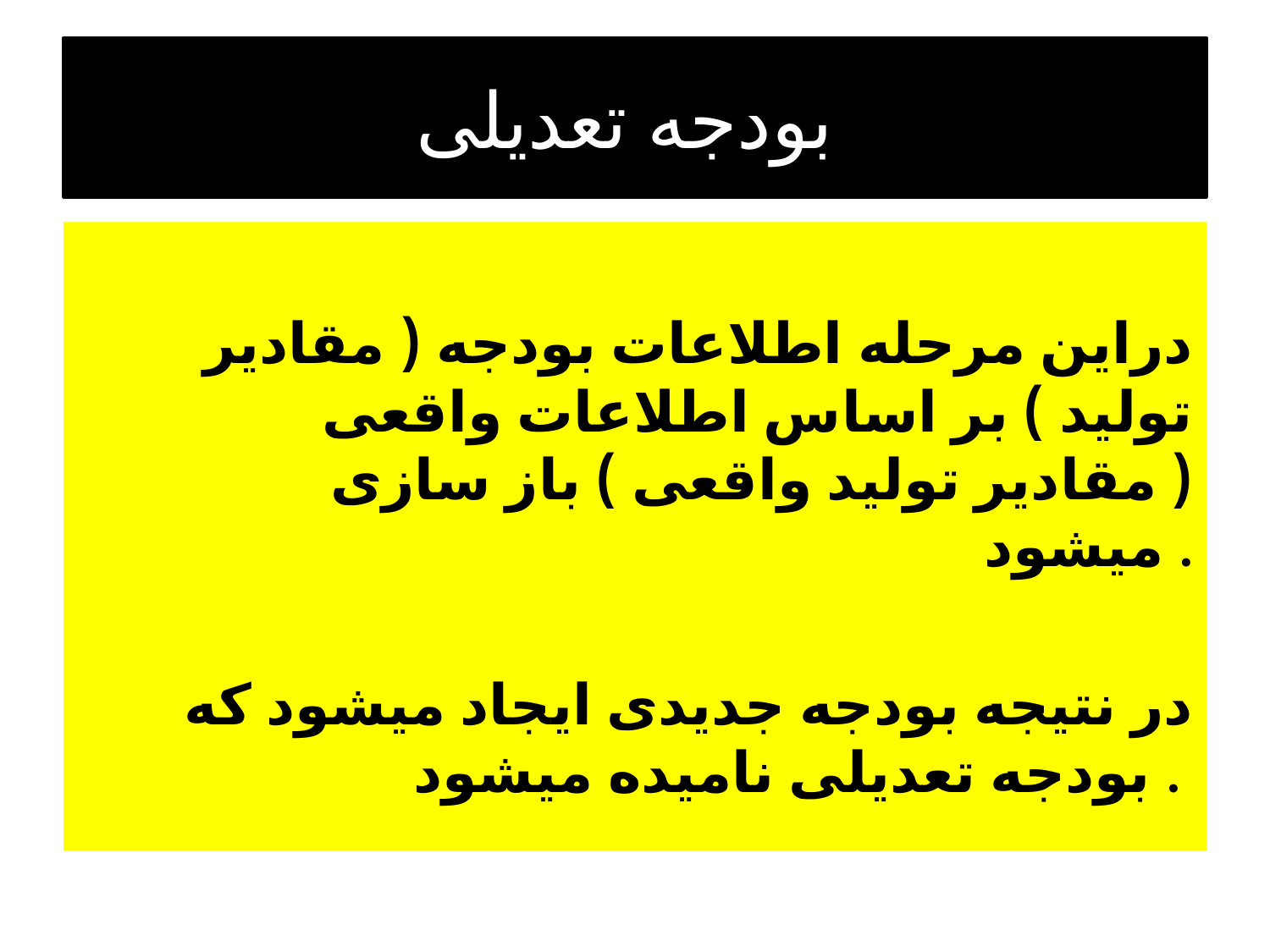

# بودجه تعدیلی

دراین مرحله اطلاعات بودجه ( مقادیر تولید ) بر اساس اطلاعات واقعی ( مقادیر تولید واقعی ) باز سازی میشود .

در نتیجه بودجه جدیدی ایجاد میشود که بودجه تعدیلی نامیده میشود .